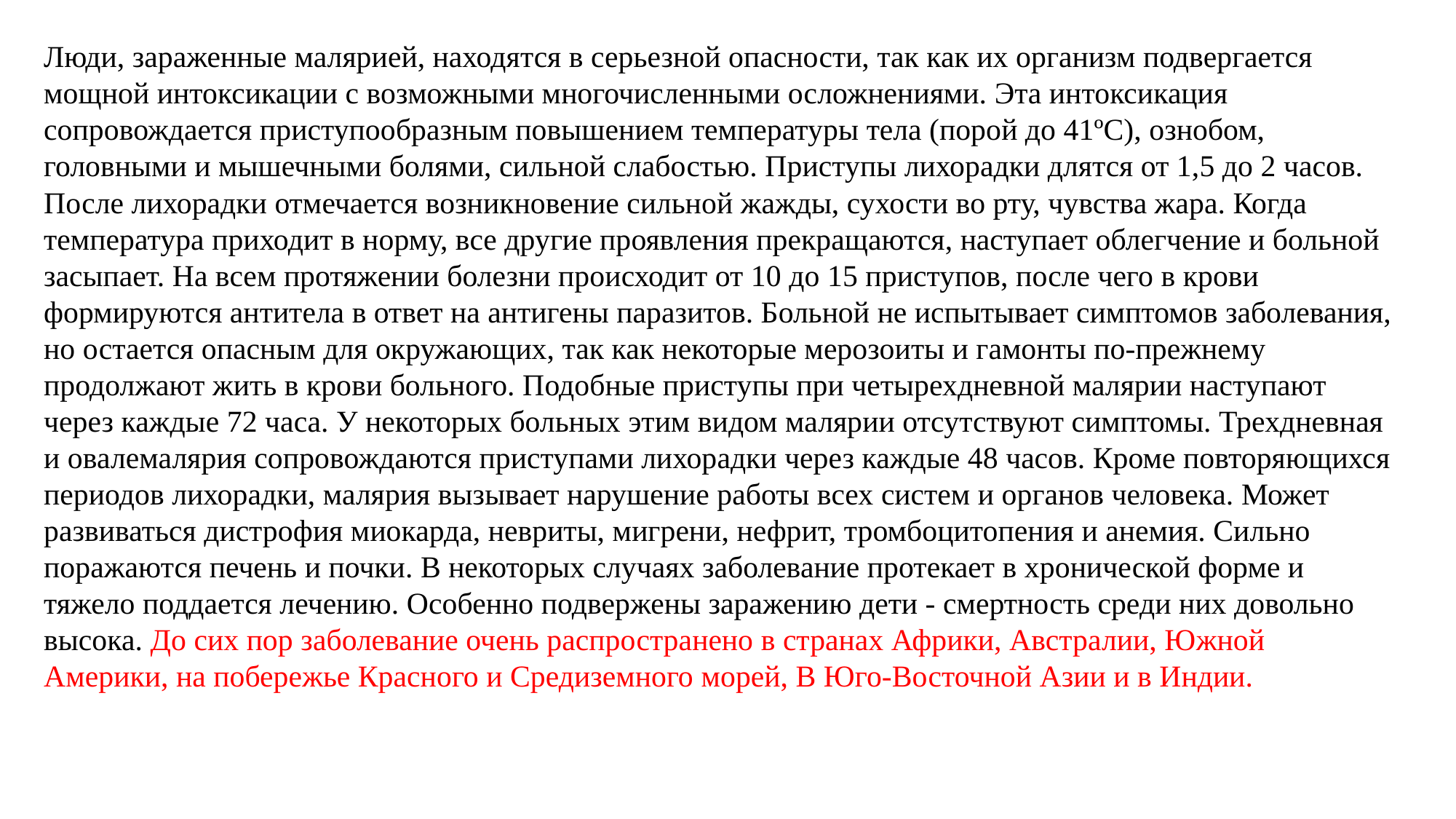

Люди, зараженные малярией, находятся в серьезной опасности, так как их организм подвергается мощной интоксикации с возможными многочисленными осложнениями. Эта интоксикация сопровождается приступообразным повышением температуры тела (порой до 41ºС), ознобом, головными и мышечными болями, сильной слабостью. Приступы лихорадки длятся от 1,5 до 2 часов. После лихорадки отмечается возникновение сильной жажды, сухости во рту, чувства жара. Когда температура приходит в норму, все другие проявления прекращаются, наступает облегчение и больной засыпает. На всем протяжении болезни происходит от 10 до 15 приступов, после чего в крови формируются антитела в ответ на антигены паразитов. Больной не испытывает симптомов заболевания, но остается опасным для окружающих, так как некоторые мерозоиты и гамонты по-прежнему продолжают жить в крови больного. Подобные приступы при четырехдневной малярии наступают через каждые 72 часа. У некоторых больных этим видом малярии отсутствуют симптомы. Трехдневная и овалемалярия сопровождаются приступами лихорадки через каждые 48 часов. Кроме повторяющихся периодов лихорадки, малярия вызывает нарушение работы всех систем и органов человека. Может развиваться дистрофия миокарда, невриты, мигрени, нефрит, тромбоцитопения и анемия. Сильно поражаются печень и почки. В некоторых случаях заболевание протекает в хронической форме и тяжело поддается лечению. Особенно подвержены заражению дети - смертность среди них довольно высока. До сих пор заболевание очень распространено в странах Африки, Австралии, Южной Америки, на побережье Красного и Средиземного морей, В Юго-Восточной Азии и в Индии.